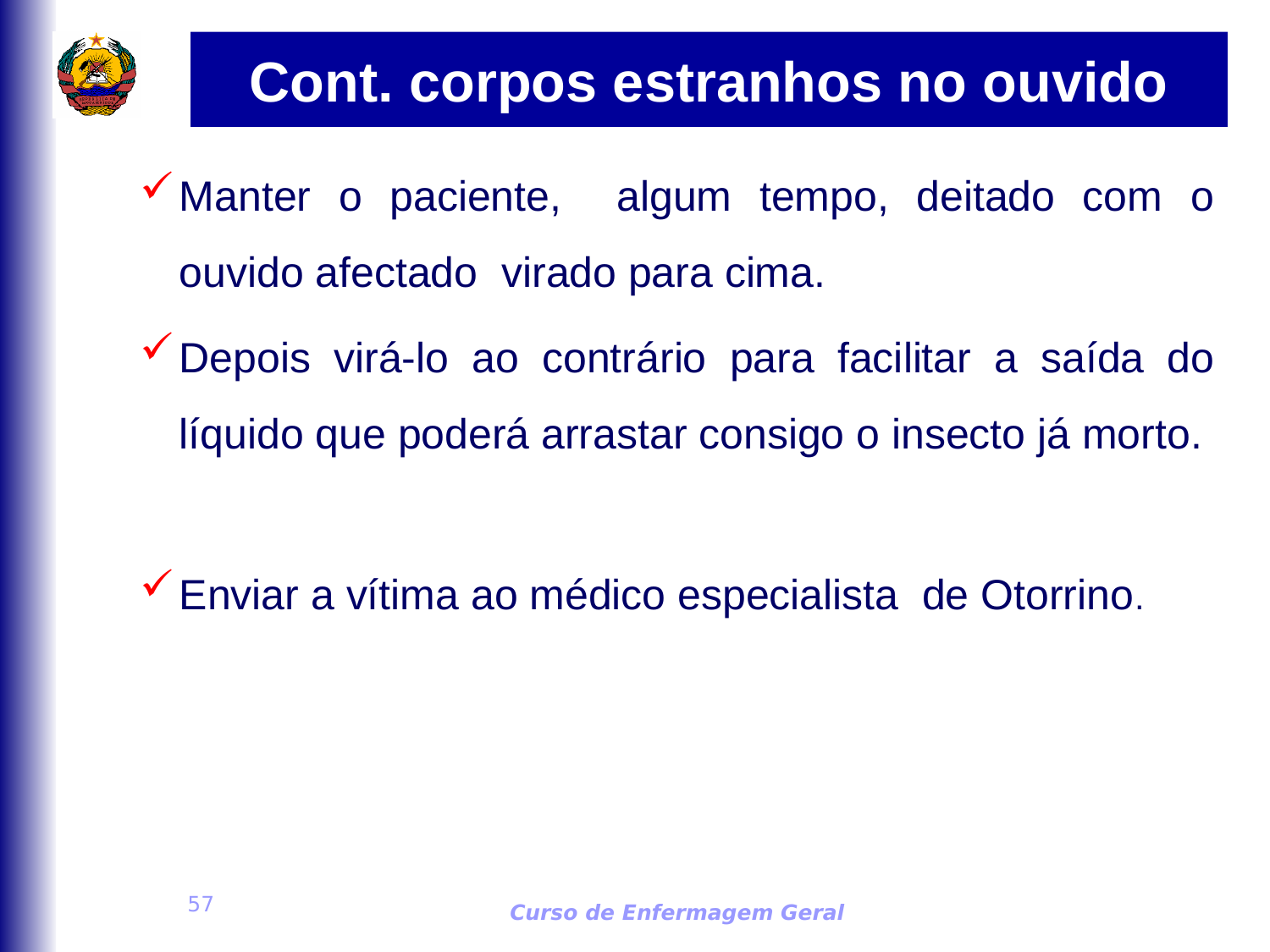

# Cont. corpos estranhos no ouvido
Manter o paciente,  algum tempo, deitado com o ouvido afectado  virado para cima.
Depois virá-lo ao contrário para facilitar a saída do líquido que poderá arrastar consigo o insecto já morto.
Enviar a vítima ao médico especialista  de Otorrino.

57
Curso de Enfermagem Geral